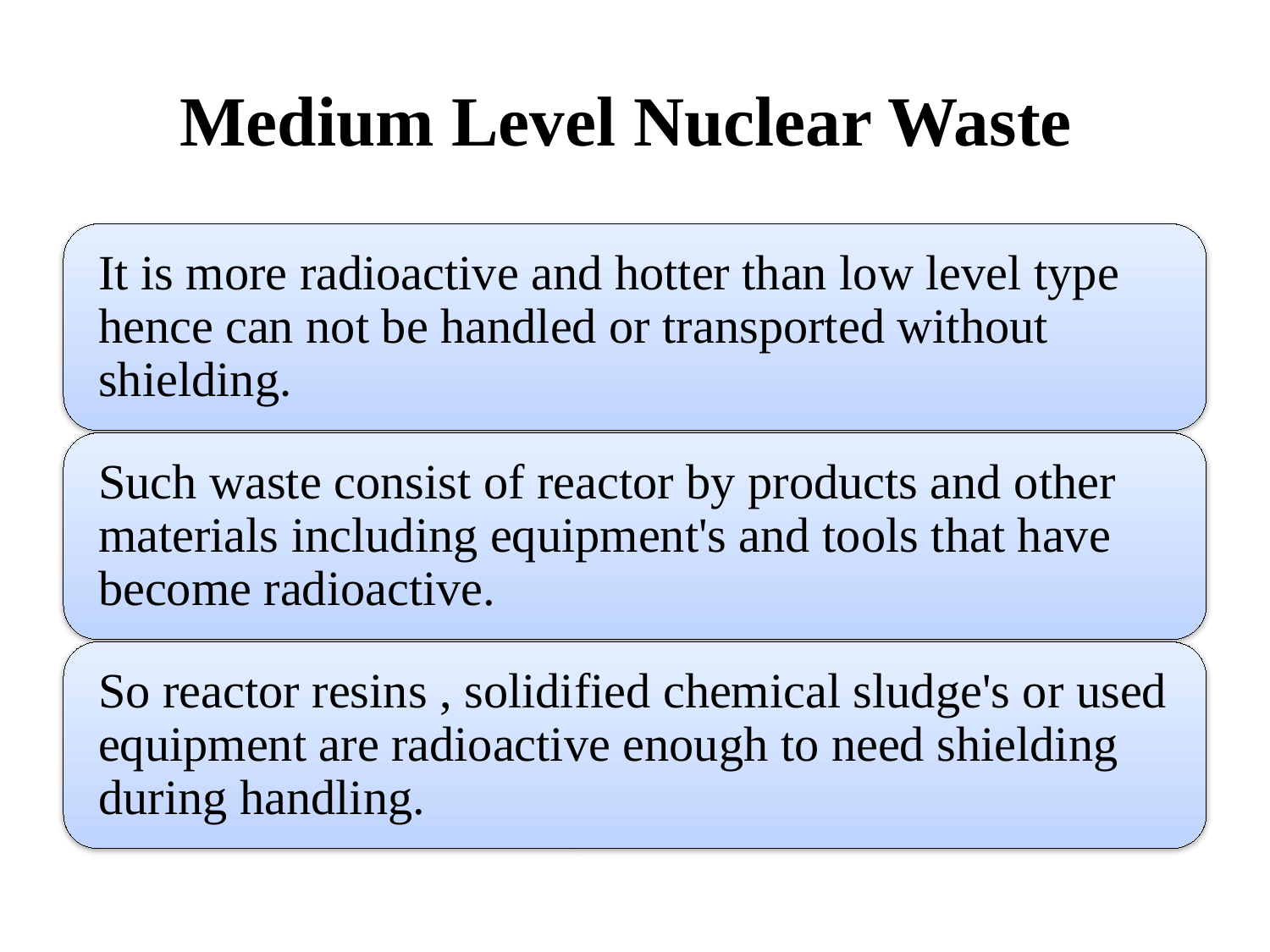

# Medium Level Nuclear Waste
It is more radioactive and hotter than low level type hence can not be handled or transported without shielding.
Such waste consist of reactor by products and other materials including equipment's and tools that have become radioactive.
So reactor resins , solidified chemical sludge's or used equipment are radioactive enough to need shielding during handling.